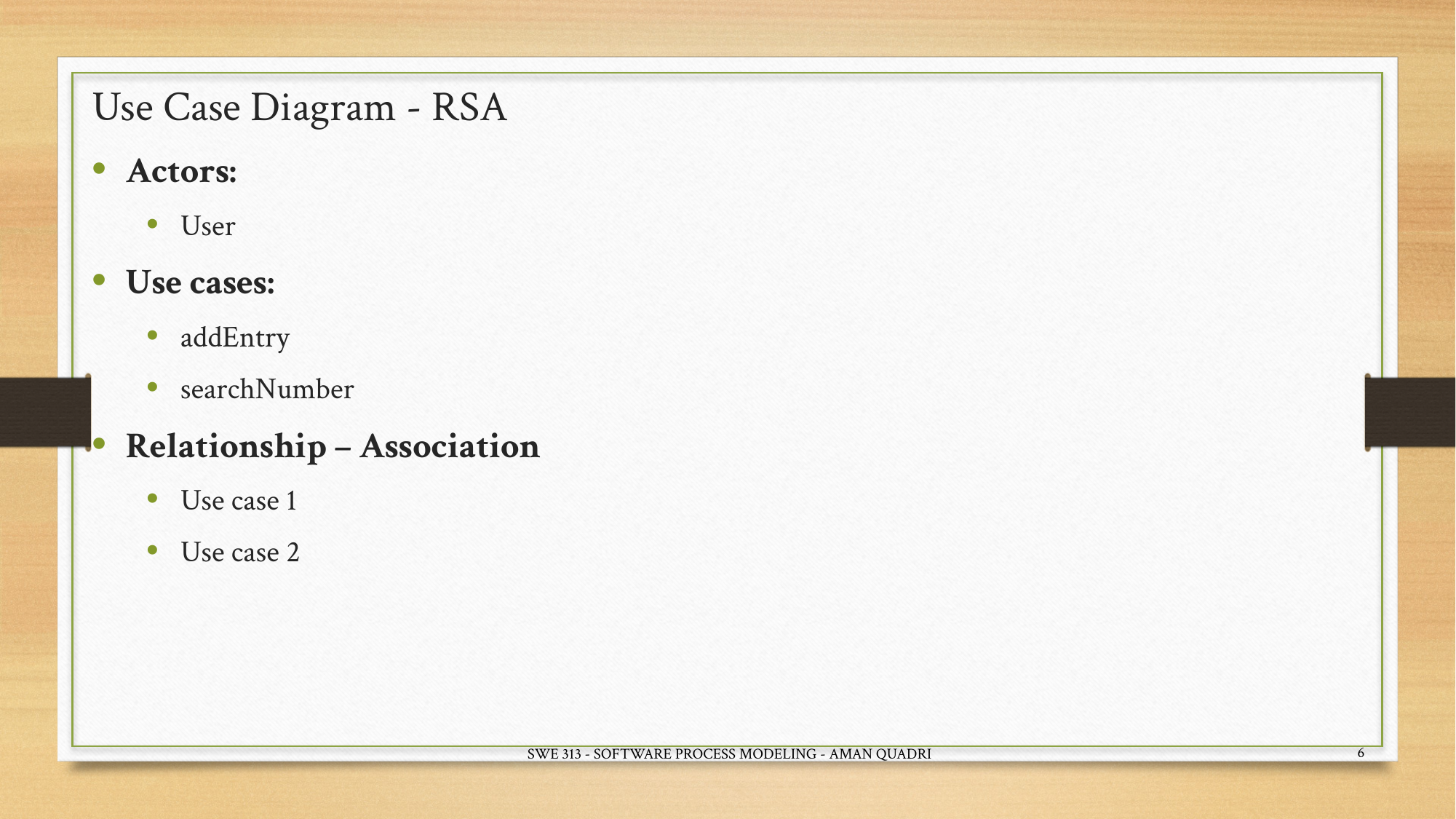

# Use Case Diagram - RSA
Actors:
User
Use cases:
addEntry
searchNumber
Relationship – Association
Use case 1
Use case 2

6
SWE 313 - SOFTWARE PROCESS MODELING - AMAN QUADRI